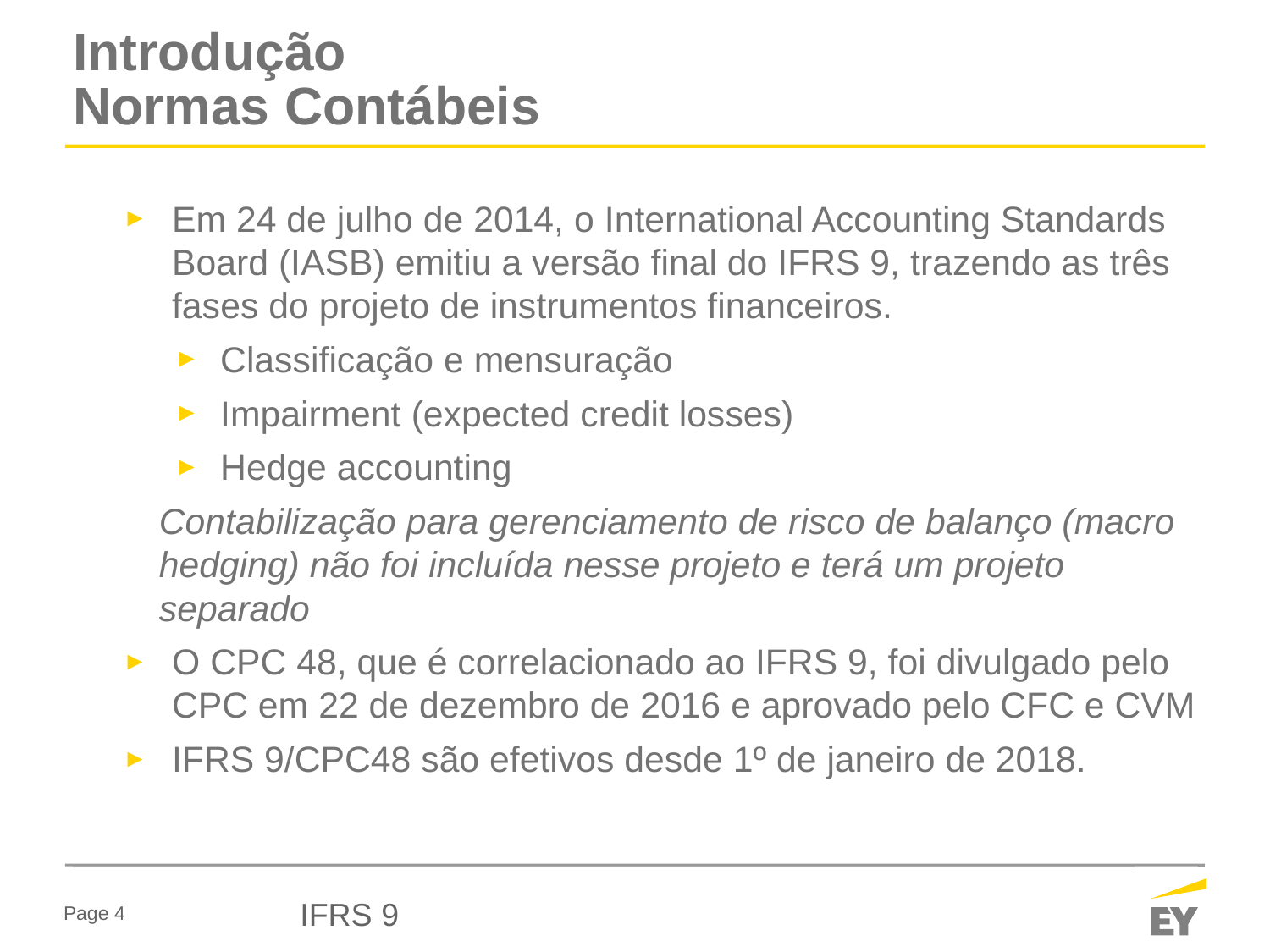

# Introdução Normas Contábeis
Em 24 de julho de 2014, o International Accounting Standards Board (IASB) emitiu a versão final do IFRS 9, trazendo as três fases do projeto de instrumentos financeiros.
Classificação e mensuração
Impairment (expected credit losses)
Hedge accounting
Contabilização para gerenciamento de risco de balanço (macro hedging) não foi incluída nesse projeto e terá um projeto separado
O CPC 48, que é correlacionado ao IFRS 9, foi divulgado pelo CPC em 22 de dezembro de 2016 e aprovado pelo CFC e CVM
IFRS 9/CPC48 são efetivos desde 1º de janeiro de 2018.

IFRS 9